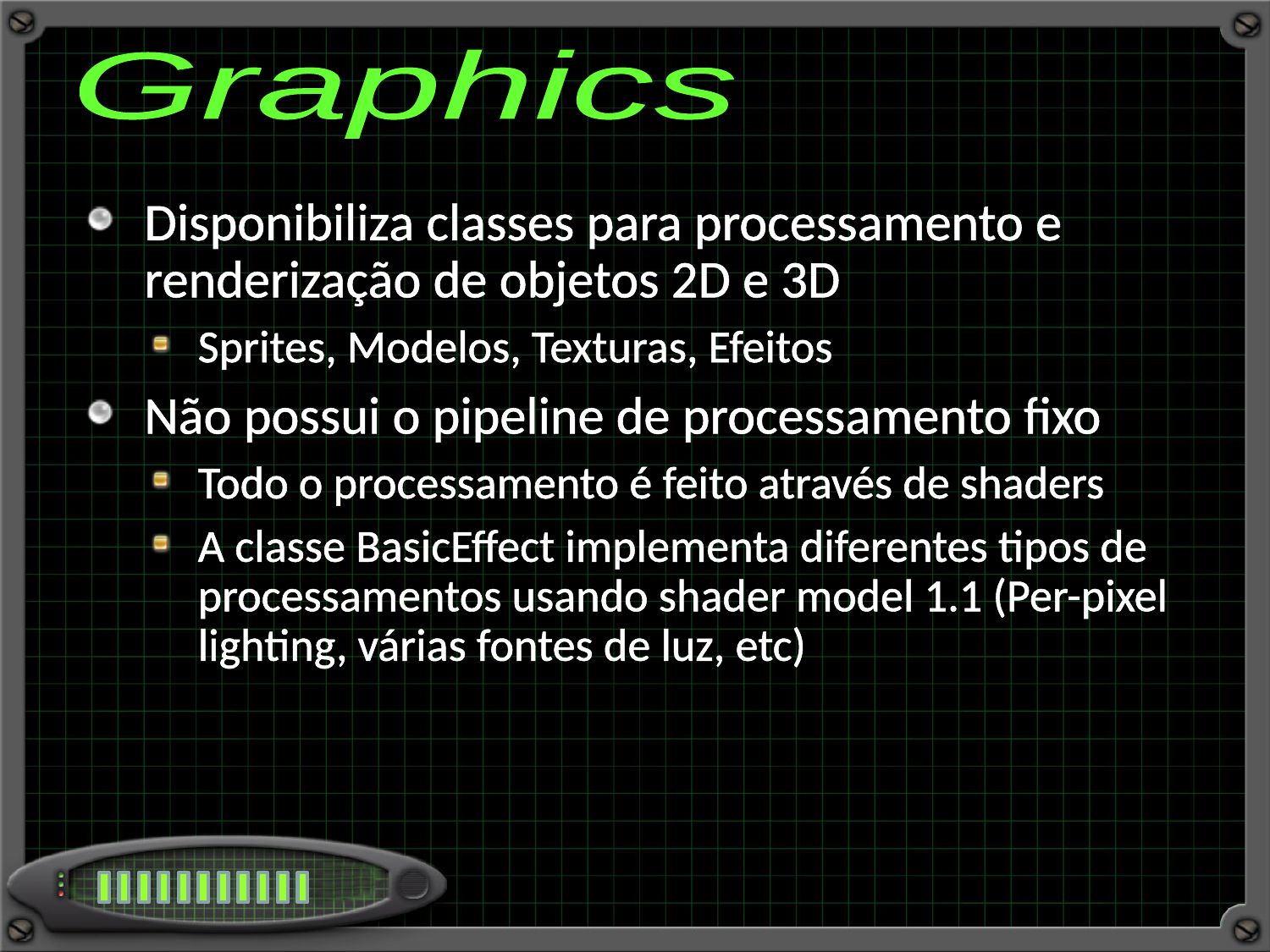

Graphics
Disponibiliza classes para processamento e renderização de objetos 2D e 3D
Sprites, Modelos, Texturas, Efeitos
Não possui o pipeline de processamento fixo
Todo o processamento é feito através de shaders
A classe BasicEffect implementa diferentes tipos de processamentos usando shader model 1.1 (Per-pixel lighting, várias fontes de luz, etc)